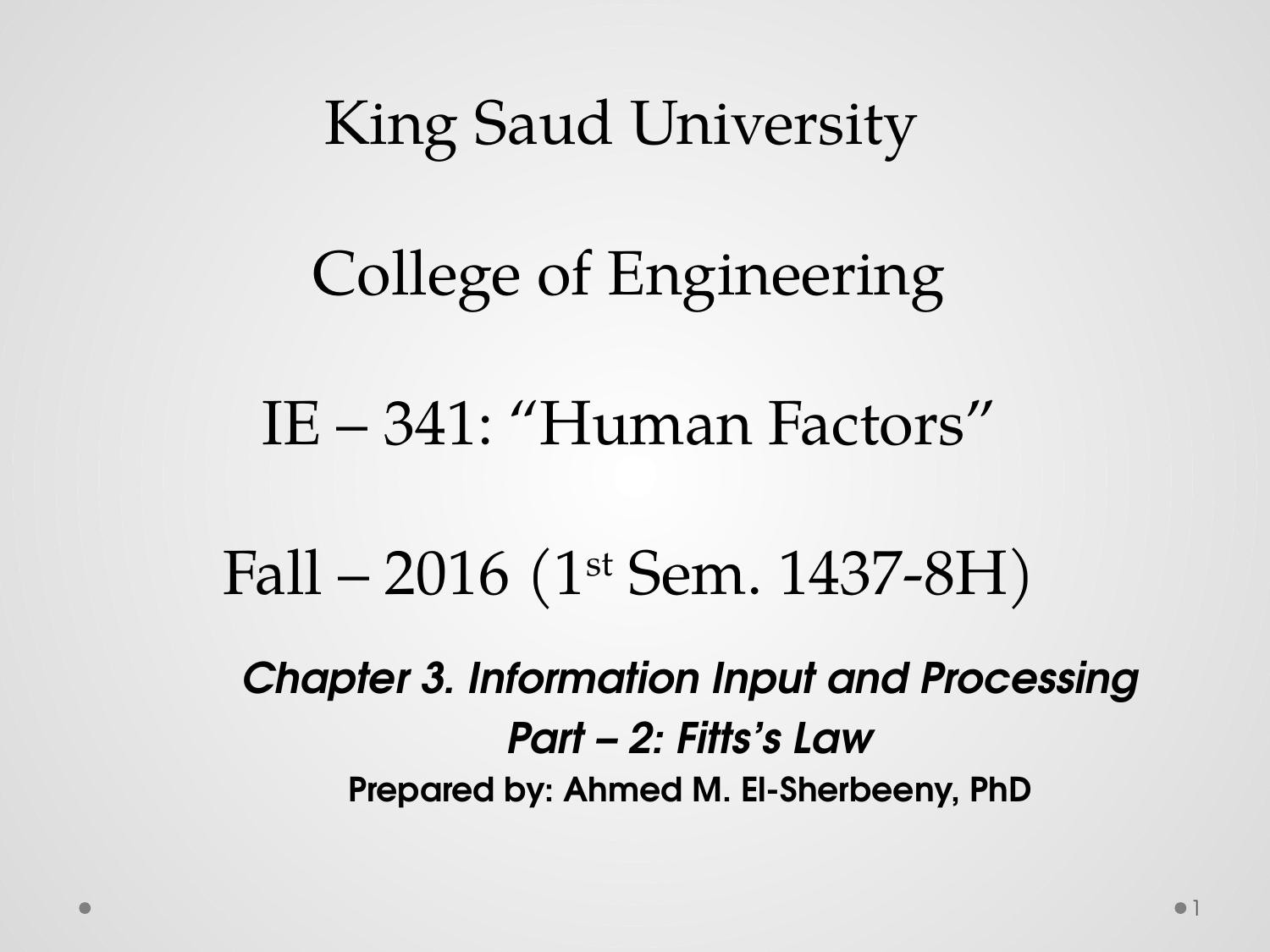

# King Saud University College of Engineering IE – 341: “Human Factors” Fall – 2016 (1st Sem. 1437-8H)
Chapter 3. Information Input and Processing
Part – 2: Fitts’s Law
Prepared by: Ahmed M. El-Sherbeeny, PhD
1